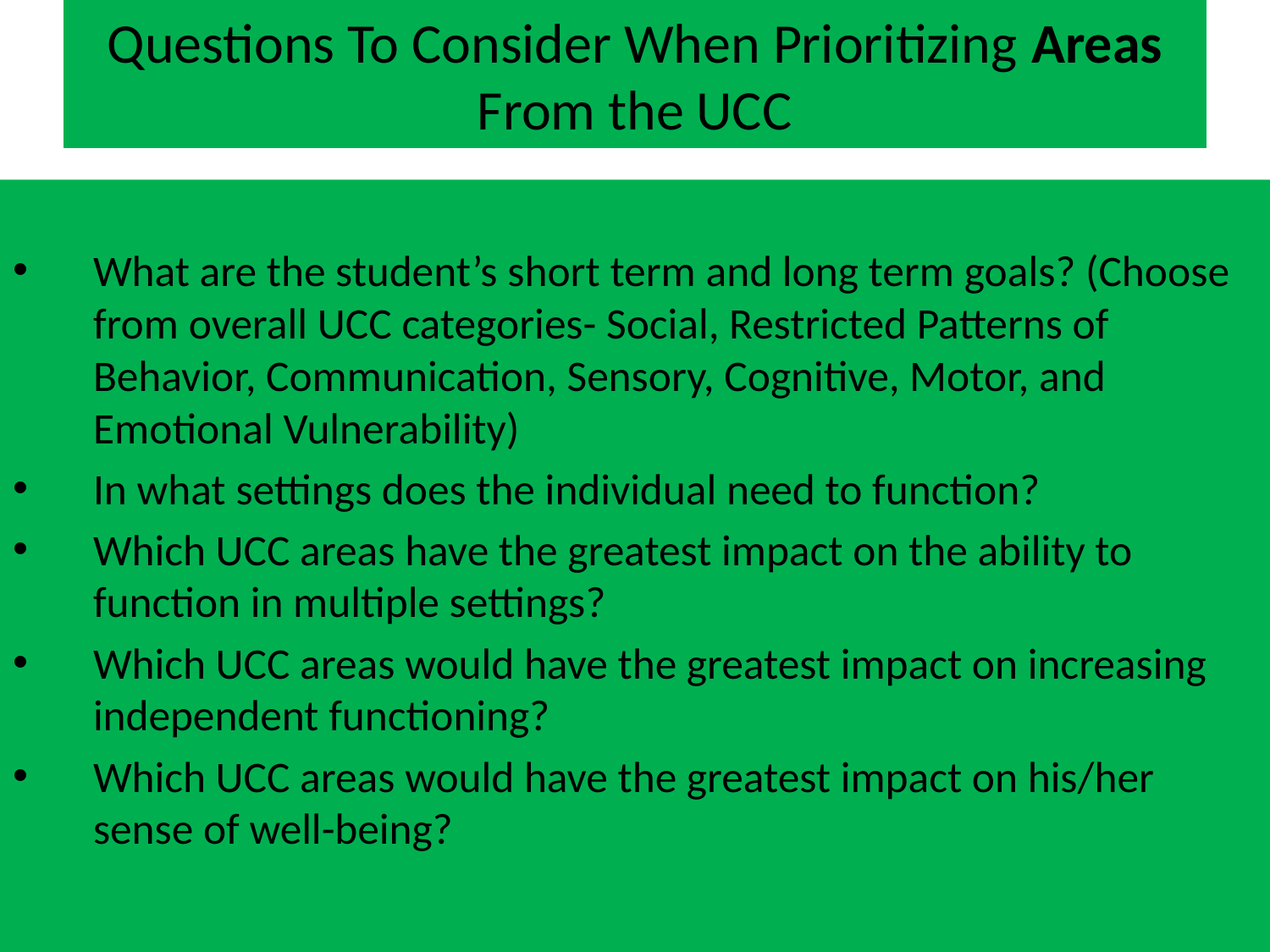

# Questions To Consider When Prioritizing Areas From the UCC

What are the student’s short term and long term goals? (Choose from overall UCC categories- Social, Restricted Patterns of Behavior, Communication, Sensory, Cognitive, Motor, and Emotional Vulnerability)
In what settings does the individual need to function?
Which UCC areas have the greatest impact on the ability to function in multiple settings?
Which UCC areas would have the greatest impact on increasing independent functioning?
Which UCC areas would have the greatest impact on his/her sense of well-being?